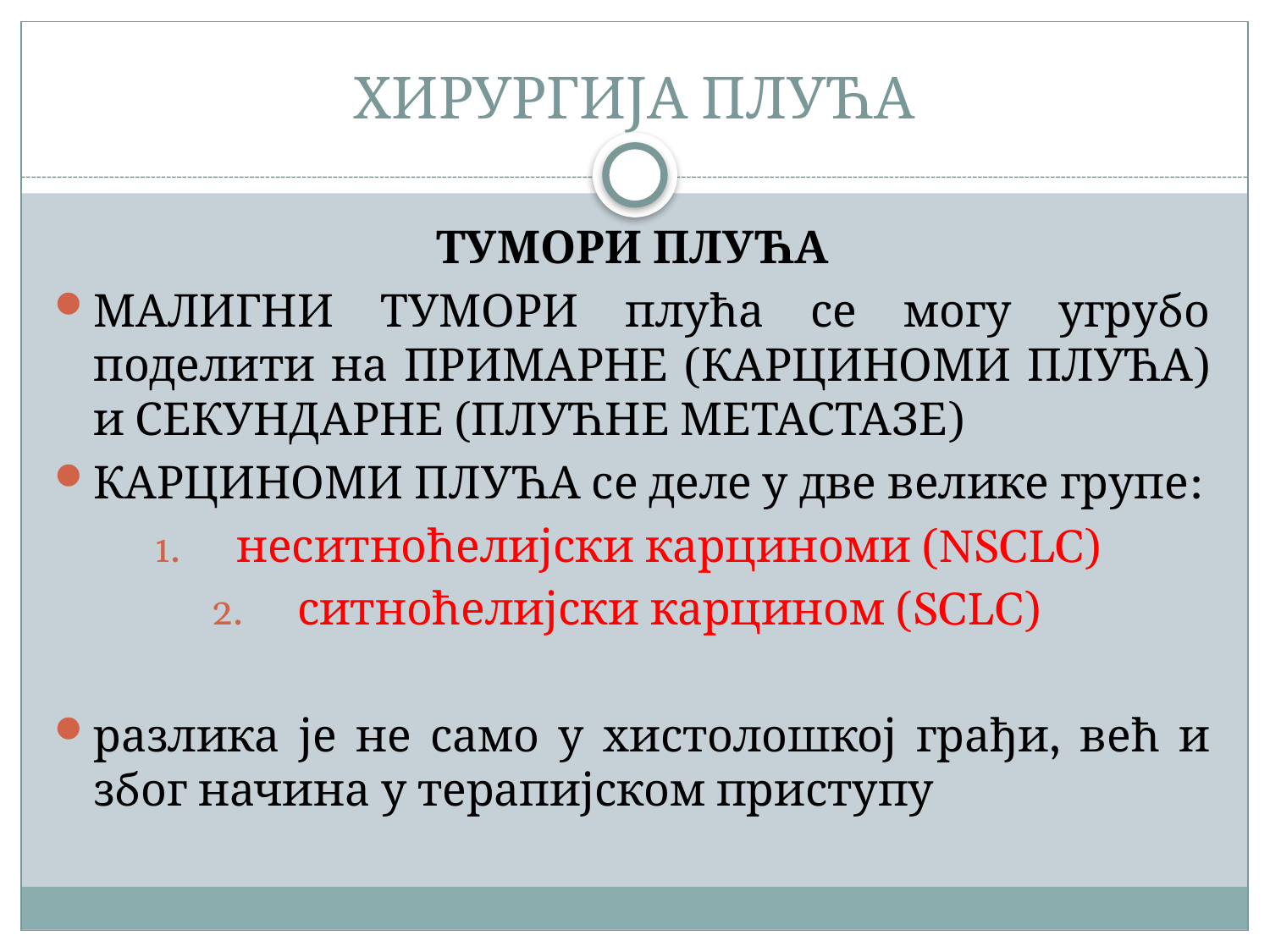

# ХИРУРГИЈА ПЛУЋА
ТУМОРИ ПЛУЋА
МАЛИГНИ ТУМОРИ плућа се могу угрубо поделити на ПРИМАРНЕ (КАРЦИНОМИ ПЛУЋА) и СЕКУНДАРНЕ (ПЛУЋНЕ МЕТАСТАЗЕ)
КАРЦИНОМИ ПЛУЋА се деле у две велике групе:
неситноћелијски карциноми (NSCLC)
ситноћелијски карцином (SCLC)

разлика је не само у хистолошкој грађи, већ и због начина у терапијском приступу